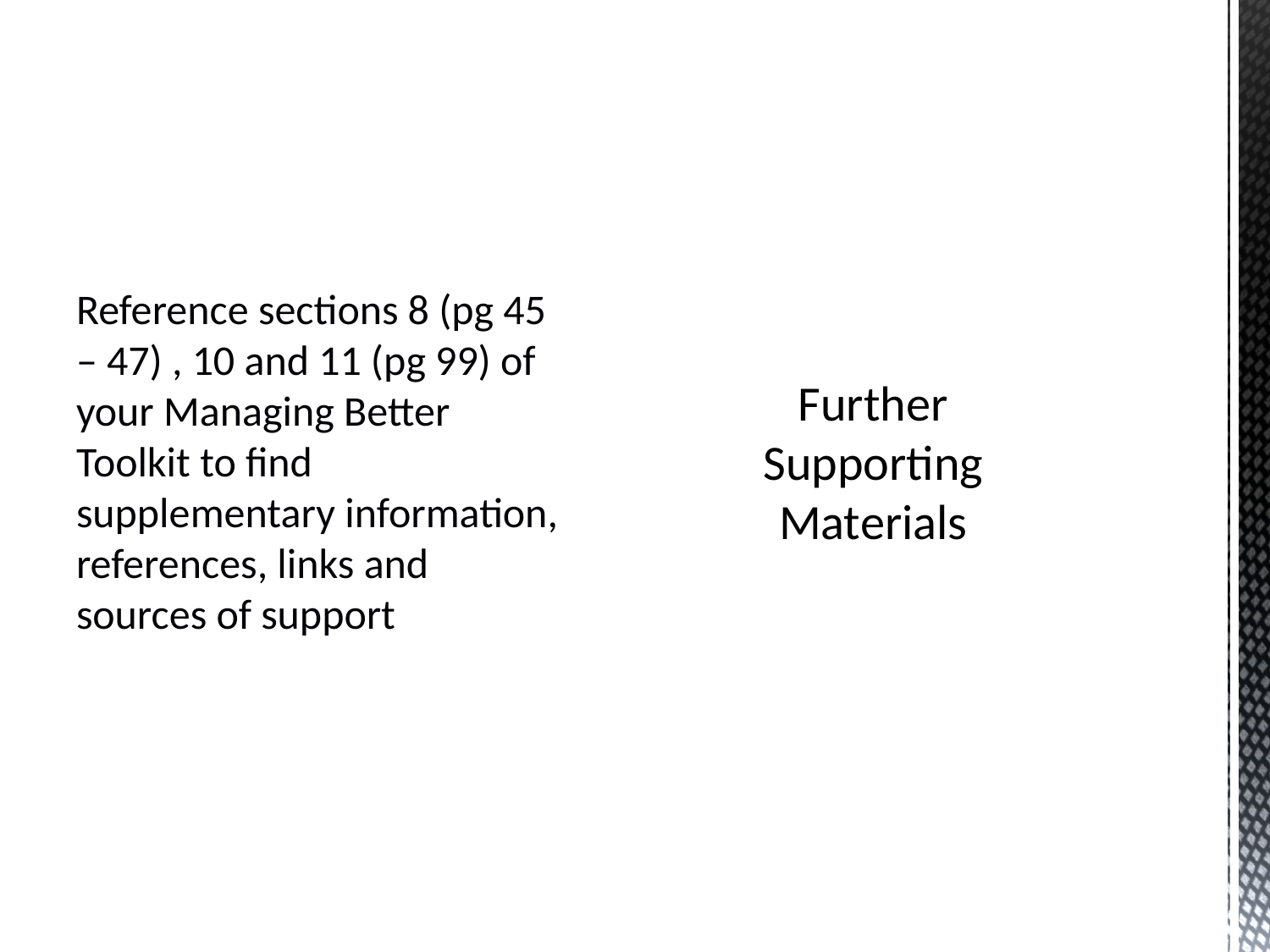

Reference sections 8 (pg 45 – 47) , 10 and 11 (pg 99) of your Managing Better Toolkit to find supplementary information, references, links and sources of support
# Further Supporting Materials